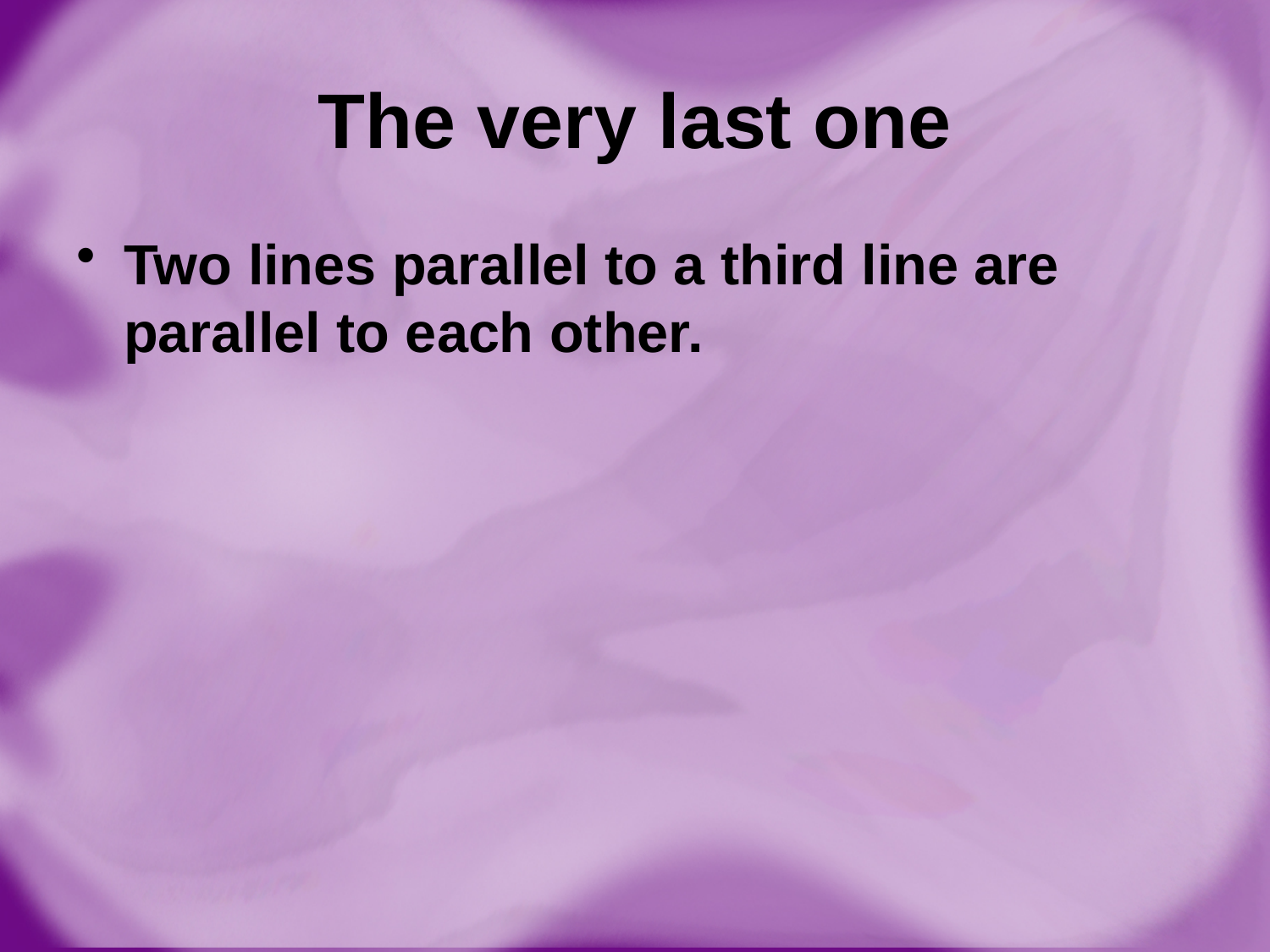

# The very last one
Two lines parallel to a third line are parallel to each other.